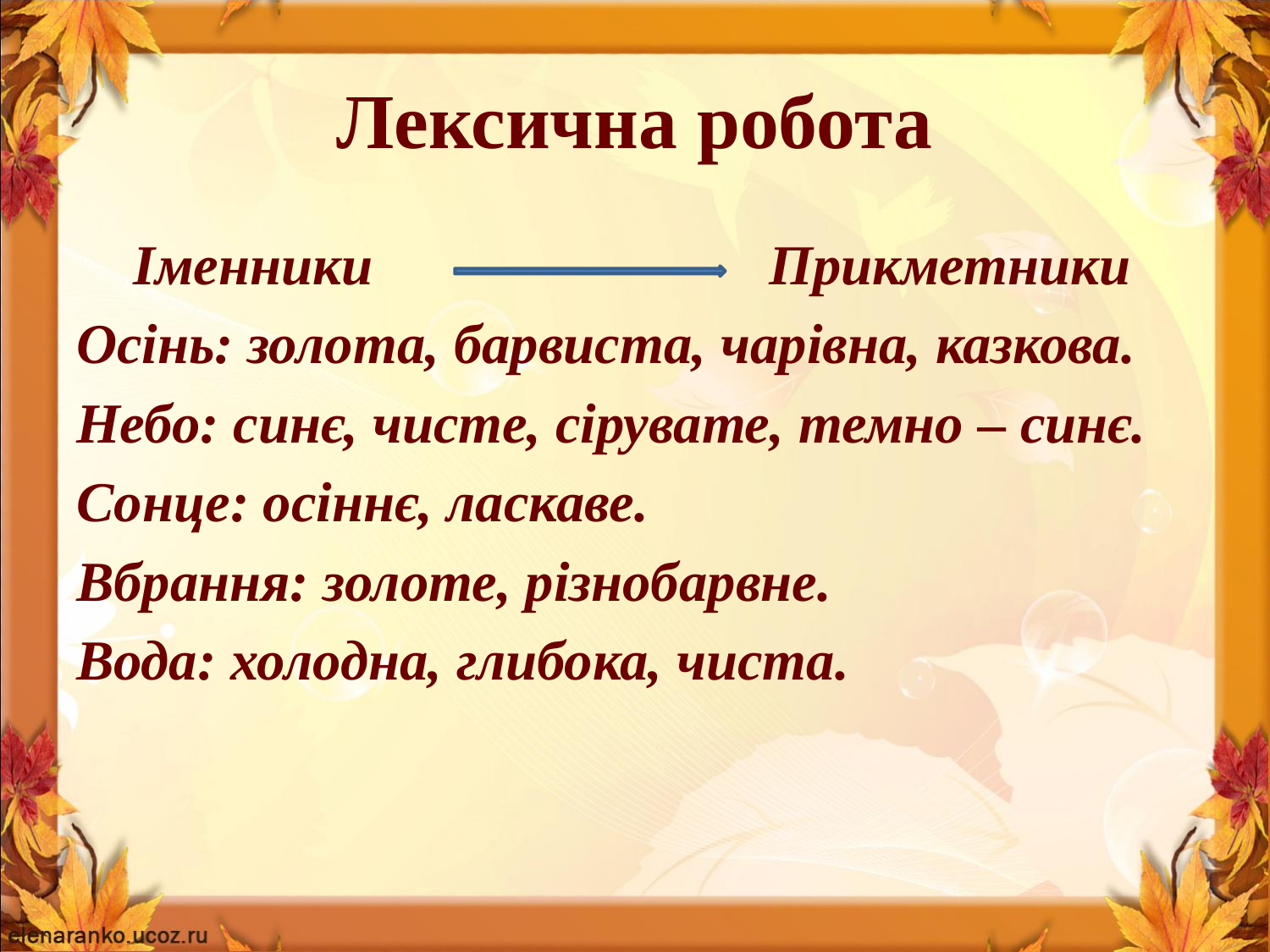

# Лексична робота
    Іменники                            Прикметники
Осінь: золота, барвиста, чарівна, казкова.
Небо: синє, чисте, сірувате, темно – синє.
Сонце: осіннє, ласкаве.
Вбрання: золоте, різнобарвне.
Вода: холодна, глибока, чиста.